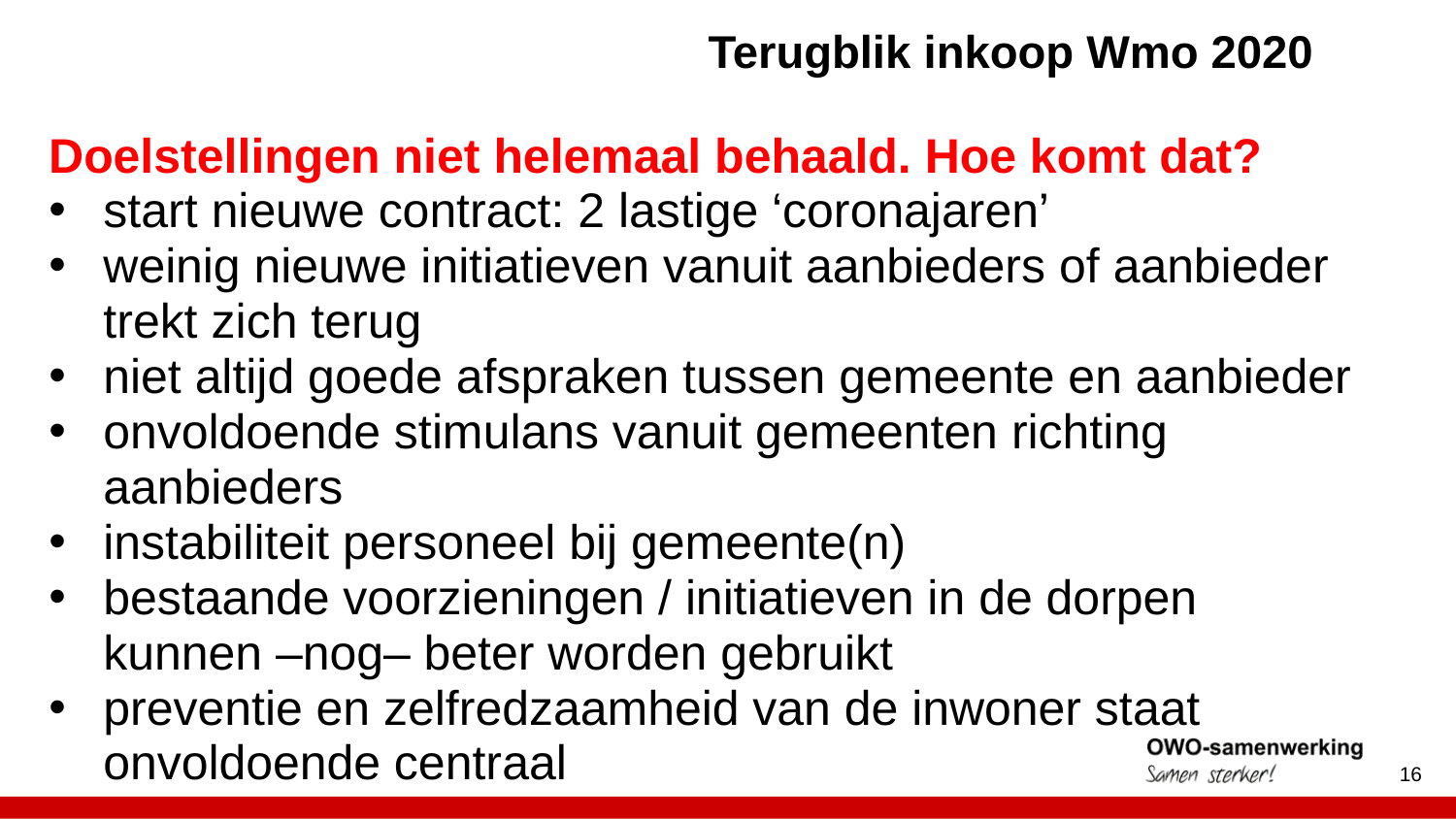

# Terugblik inkoop Wmo 2020
Doelstellingen niet helemaal behaald. Hoe komt dat?
start nieuwe contract: 2 lastige ‘coronajaren’
weinig nieuwe initiatieven vanuit aanbieders of aanbieder trekt zich terug
niet altijd goede afspraken tussen gemeente en aanbieder
onvoldoende stimulans vanuit gemeenten richting aanbieders
instabiliteit personeel bij gemeente(n)
bestaande voorzieningen / initiatieven in de dorpen kunnen –nog– beter worden gebruikt
preventie en zelfredzaamheid van de inwoner staat onvoldoende centraal

16